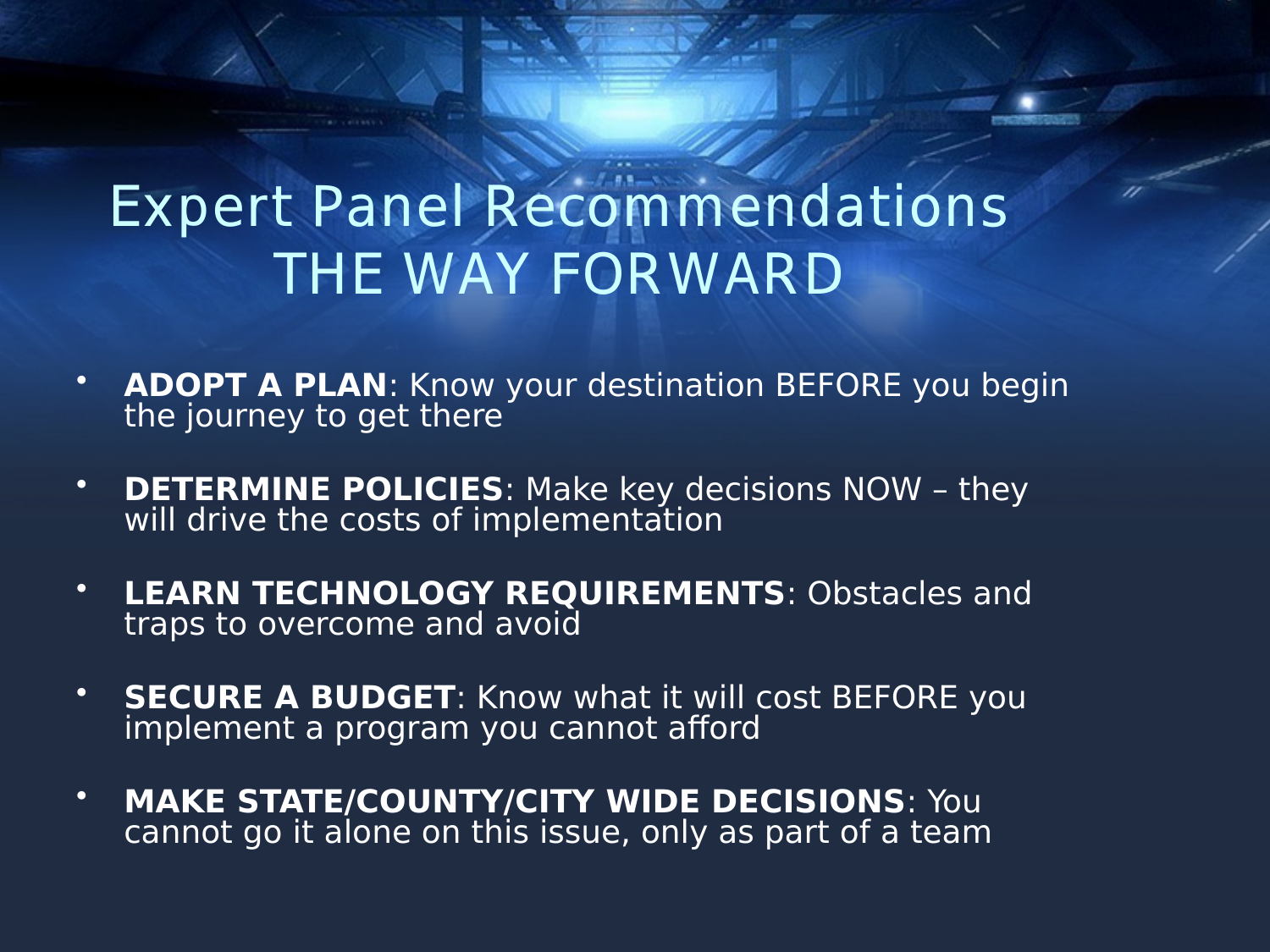

# Expert Panel Recommendations THE WAY FORWARD

ADOPT A PLAN: Know your destination BEFORE you begin the journey to get there

DETERMINE POLICIES: Make key decisions NOW – they will drive the costs of implementation

LEARN TECHNOLOGY REQUIREMENTS: Obstacles and traps to overcome and avoid

SECURE A BUDGET: Know what it will cost BEFORE you implement a program you cannot afford

MAKE STATE/COUNTY/CITY WIDE DECISIONS: You cannot go it alone on this issue, only as part of a team